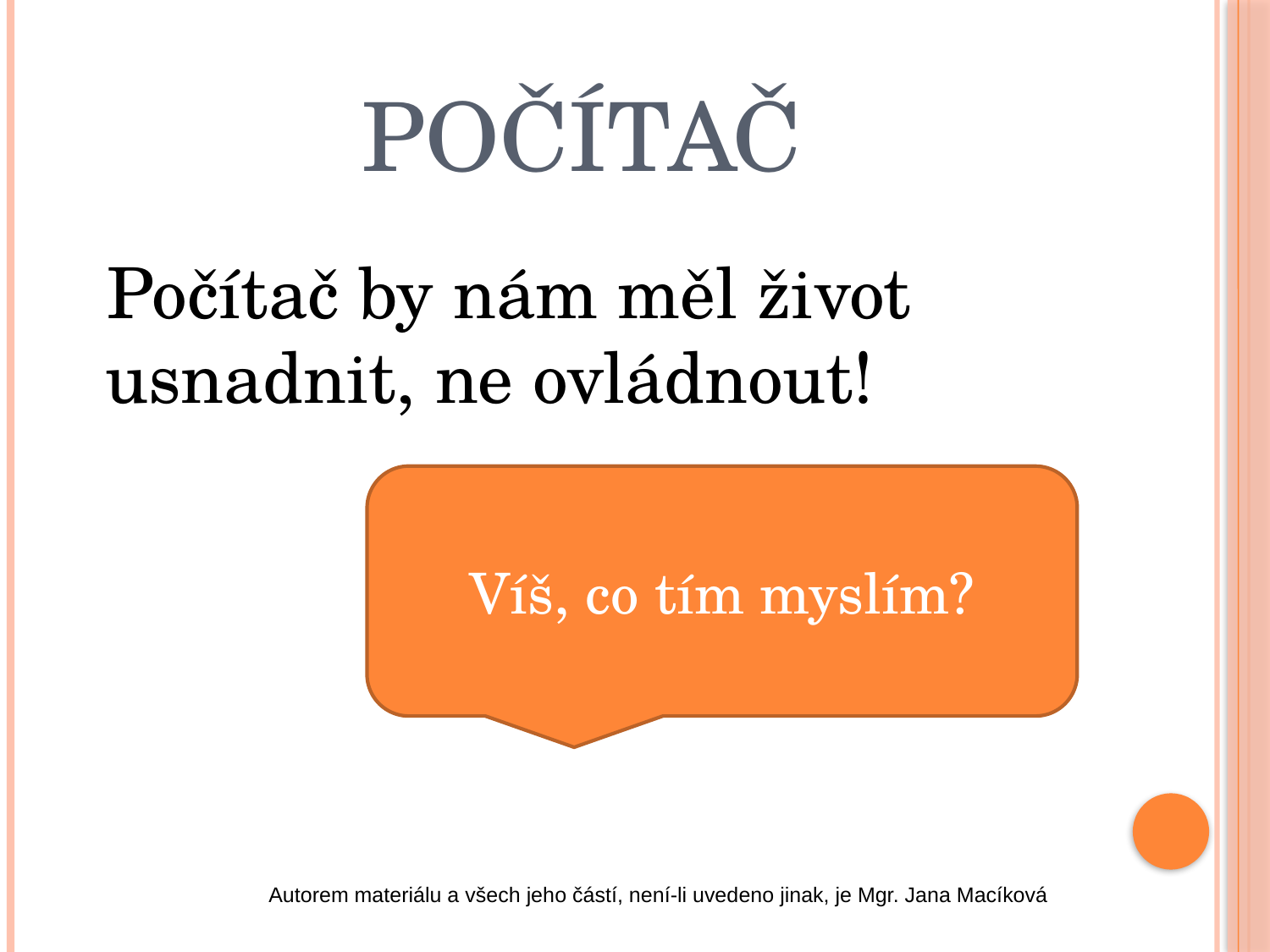

# POČÍTAČ

  Počítač by nám měl život usnadnit, ne ovládnout!

Víš, co tím myslím?
Autorem materiálu a všech jeho částí, není-li uvedeno jinak, je Mgr. Jana Macíková